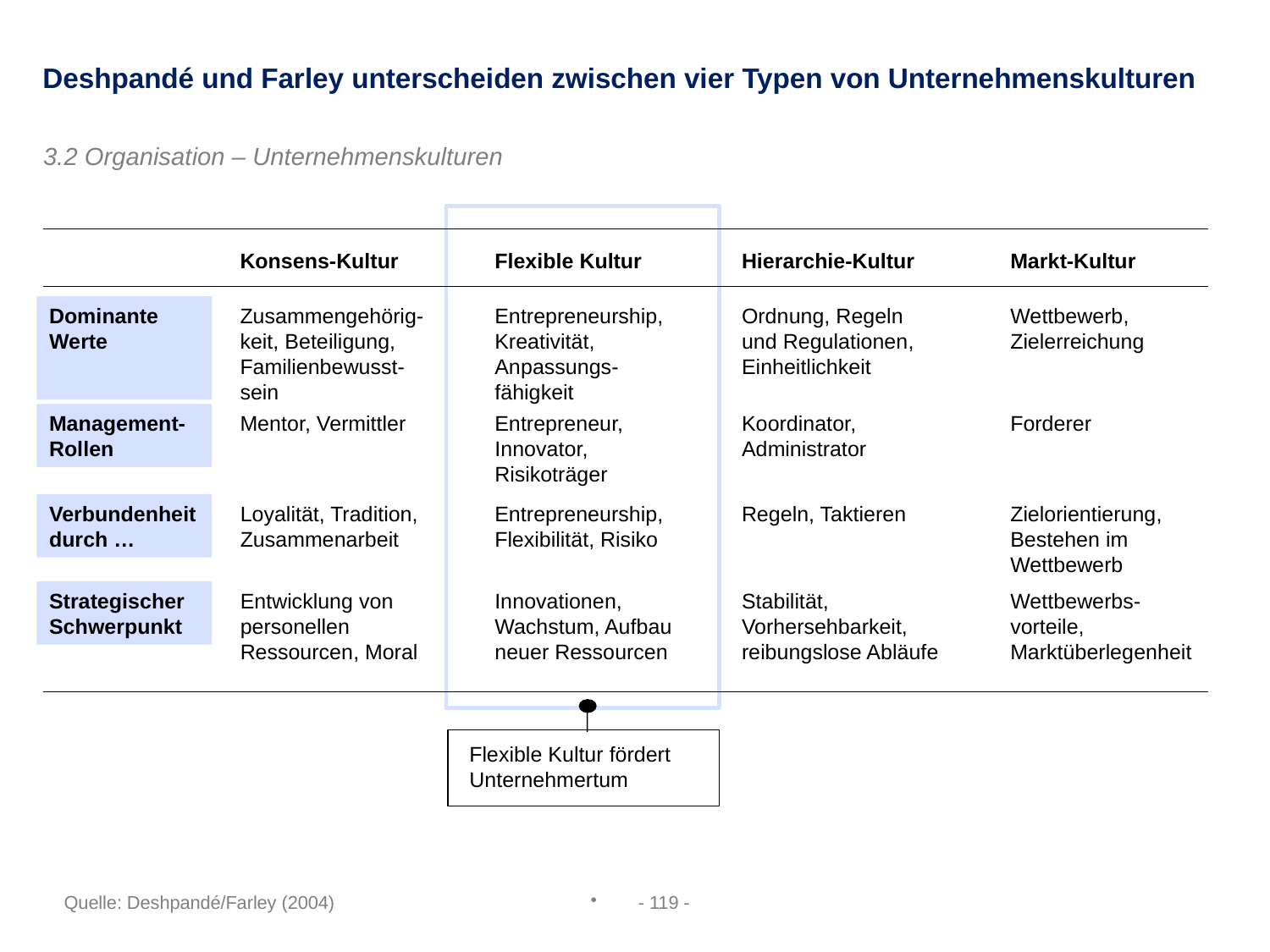

Deshpandé und Farley unterscheiden zwischen vier Typen von Unternehmenskulturen
3.2 Organisation – Unternehmenskulturen

Konsens-Kultur
Flexible Kultur
Hierarchie-Kultur
Markt-Kultur
Dominante Werte
Zusammengehörig-keit, Beteiligung, Familienbewusst-sein
Entrepreneurship, Kreativität, Anpassungs-fähigkeit
Ordnung, Regeln und Regulationen, Einheitlichkeit
Wettbewerb, Zielerreichung
Management-Rollen
Mentor, Vermittler
Entrepreneur, Innovator, Risikoträger
Koordinator, Administrator
Forderer
Verbundenheit durch …
Loyalität, Tradition, Zusammenarbeit
Entrepreneurship, Flexibilität, Risiko
Regeln, Taktieren
Zielorientierung, Bestehen im Wettbewerb
Strategischer Schwerpunkt
Entwicklung von personellen Ressourcen, Moral
Innovationen, Wachstum, Aufbau neuer Ressourcen
Stabilität, Vorhersehbarkeit, reibungslose Abläufe
Wettbewerbs-vorteile, Marktüberlegenheit

Flexible Kultur fördert Unternehmertum
Quelle: Deshpandé/Farley (2004)
- 119 -